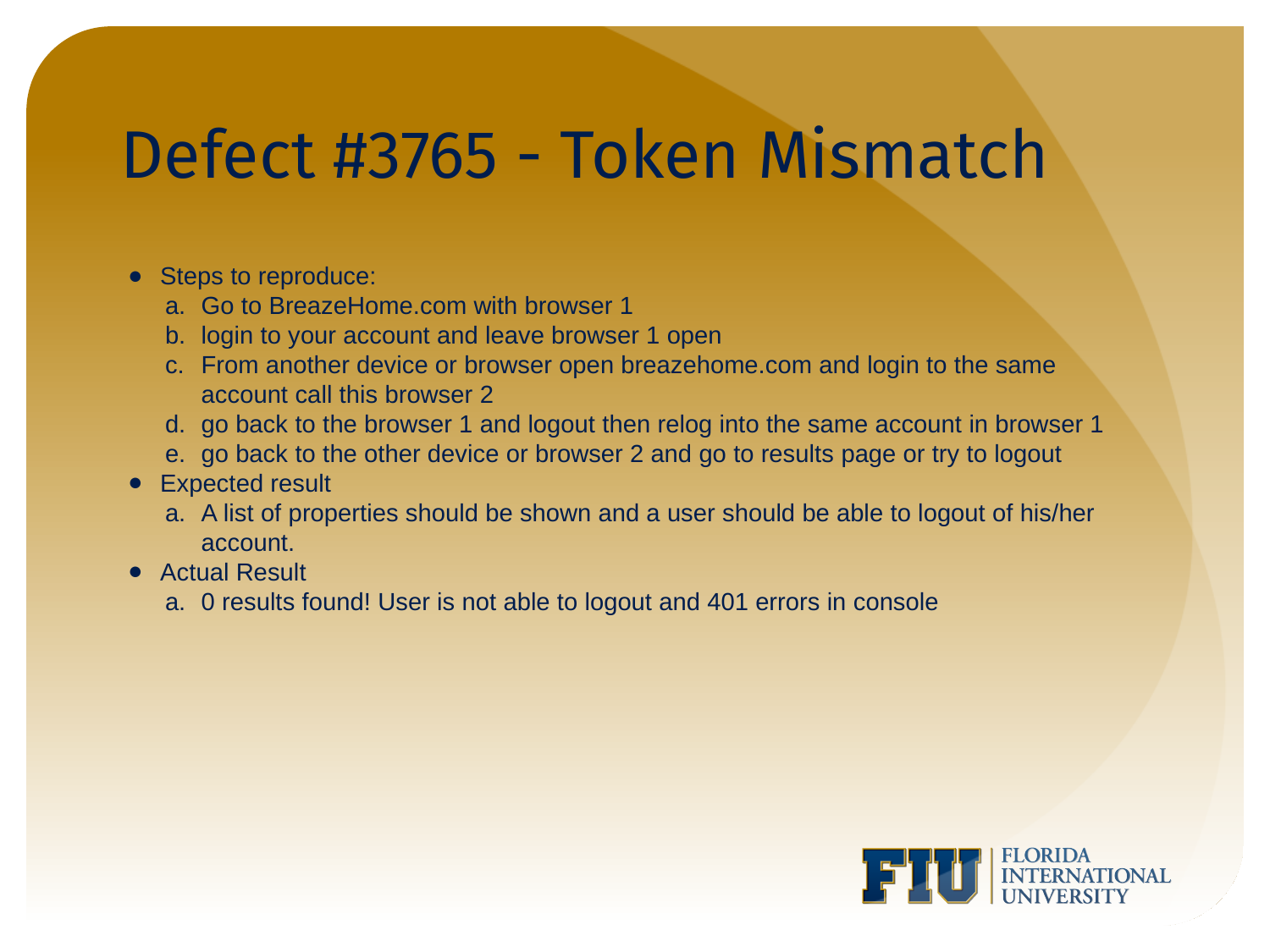

# Defect #3765 - Token Mismatch
Steps to reproduce:
Go to BreazeHome.com with browser 1
login to your account and leave browser 1 open
From another device or browser open breazehome.com and login to the same account call this browser 2
go back to the browser 1 and logout then relog into the same account in browser 1
go back to the other device or browser 2 and go to results page or try to logout
Expected result
A list of properties should be shown and a user should be able to logout of his/her account.
Actual Result
0 results found! User is not able to logout and 401 errors in console